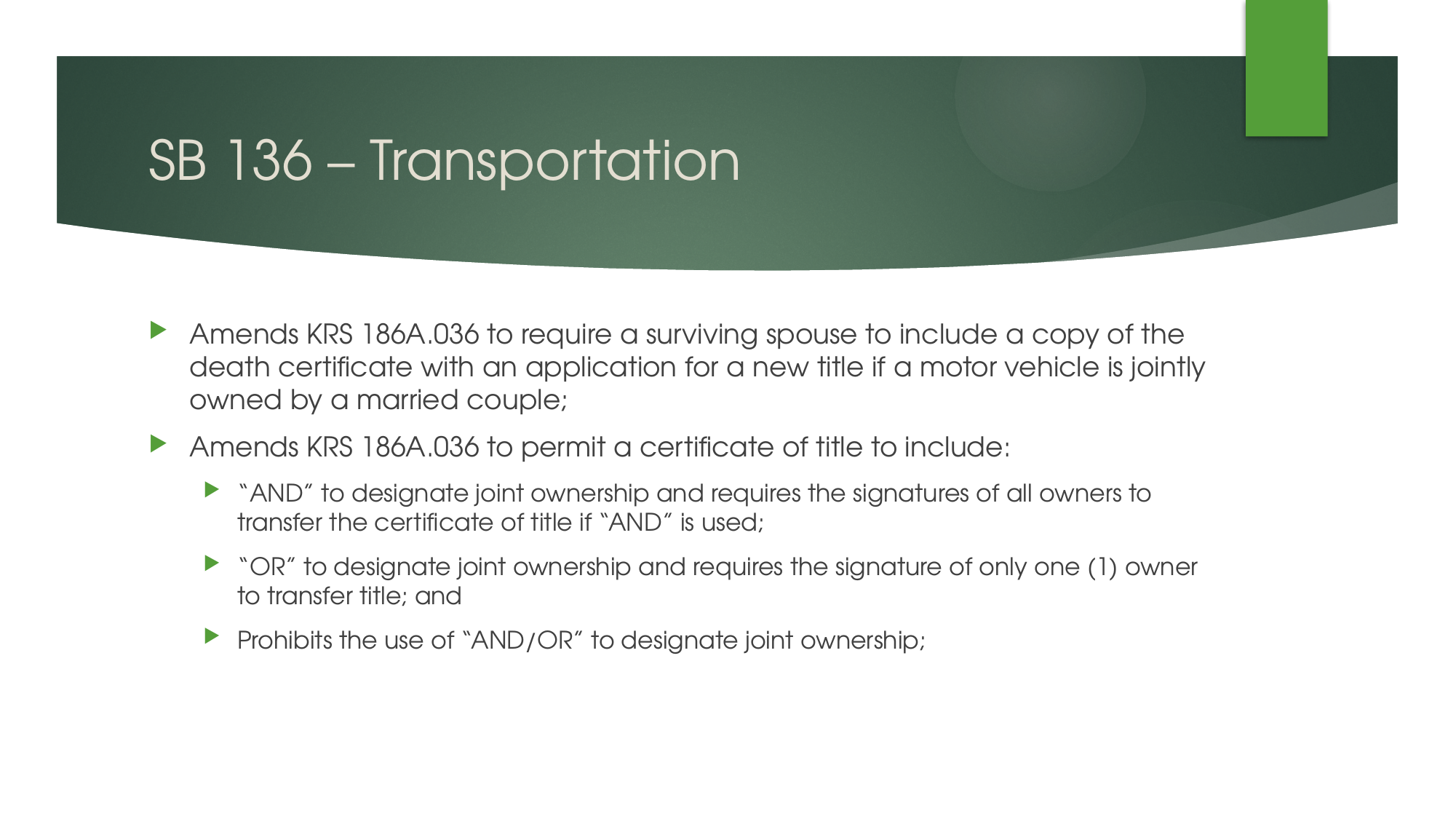

# SB 136 – Transportation
Amends KRS 186A.036 to require a surviving spouse to include a copy of the death certificate with an application for a new title if a motor vehicle is jointly owned by a married couple;
Amends KRS 186A.036 to permit a certificate of title to include:
“AND” to designate joint ownership and requires the signatures of all owners to transfer the certificate of title if “AND” is used;
“OR” to designate joint ownership and requires the signature of only one (1) owner to transfer title; and
Prohibits the use of “AND/OR” to designate joint ownership;